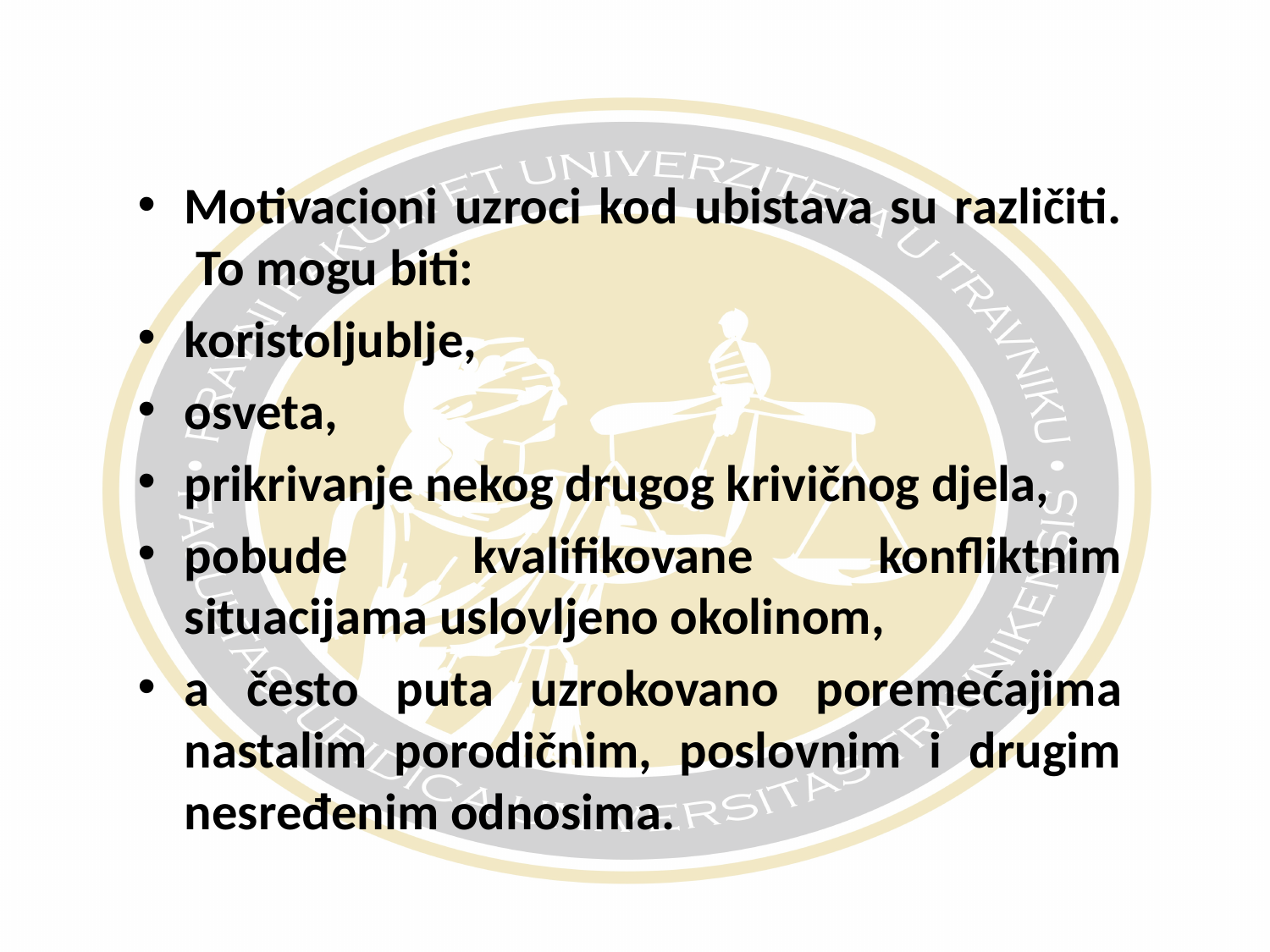

#
Motivacioni uzroci kod ubistava su različiti.  To mogu biti:
koristoljublje,
osveta,
prikrivanje nekog drugog krivičnog djela,
pobude kvalifikovane konfliktnim situacijama uslovljeno okolinom,
a često puta uzrokovano poremećajima nastalim porodičnim, poslovnim i drugim nesređenim odnosima.